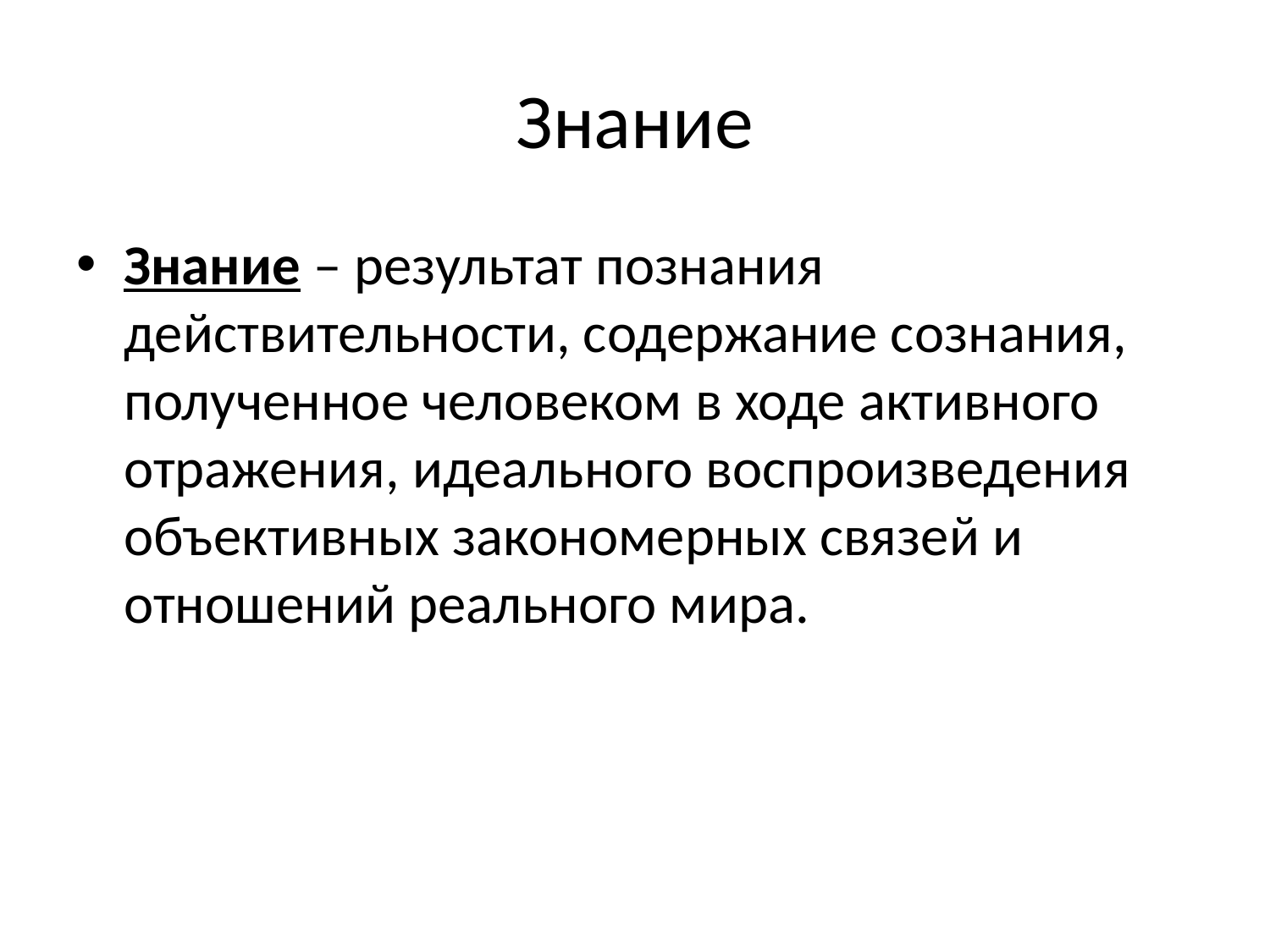

# Знание
Знание – результат познания действительности, содержание сознания, полученное человеком в ходе активного отражения, идеального воспроизведения объективных закономерных связей и отношений реального мира.